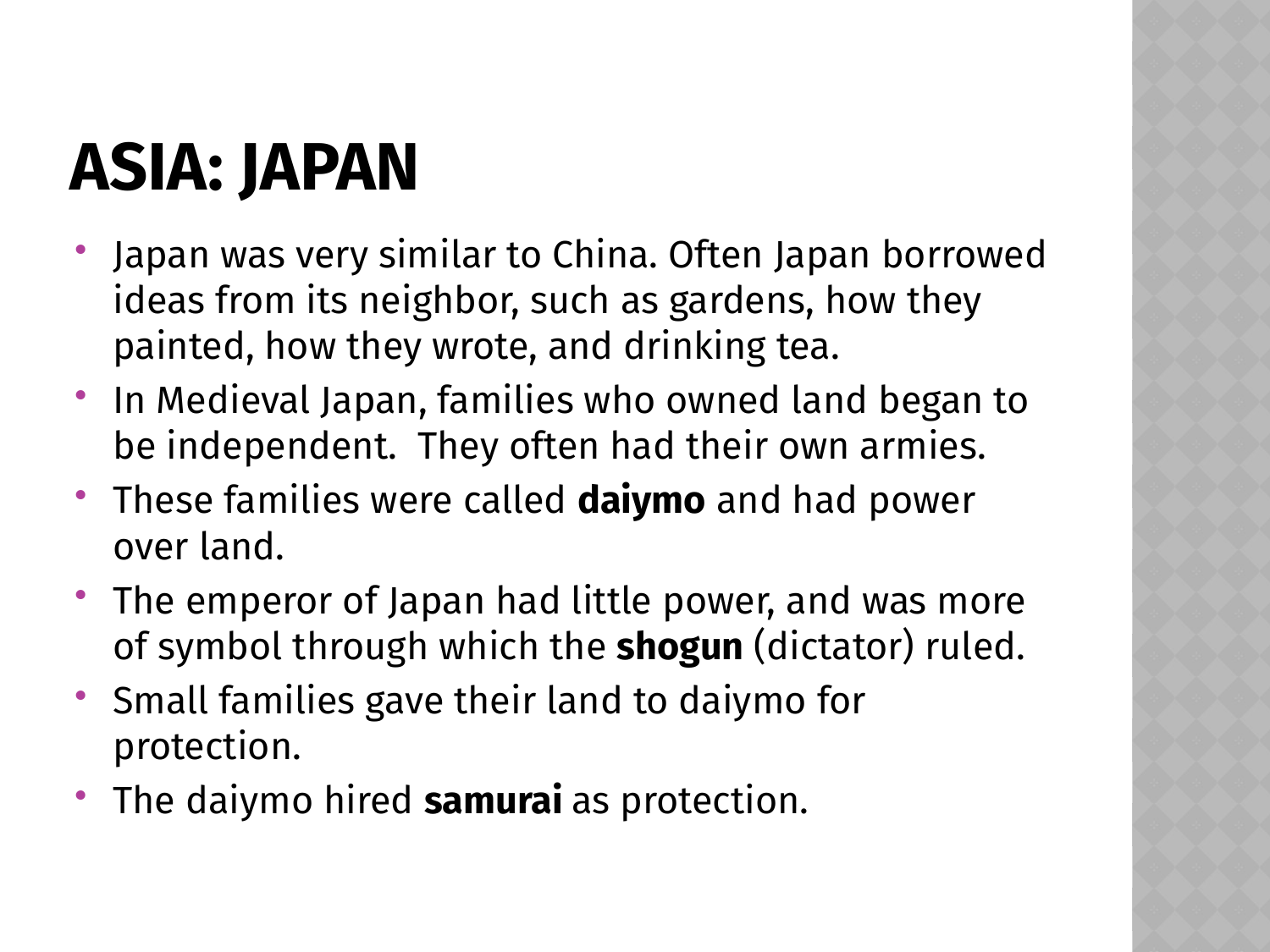

# ASIA: japan
Japan was very similar to China. Often Japan borrowed ideas from its neighbor, such as gardens, how they painted, how they wrote, and drinking tea.
In Medieval Japan, families who owned land began to be independent.  They often had their own armies.
These families were called daiymo and had power over land.
The emperor of Japan had little power, and was more of symbol through which the shogun (dictator) ruled.
Small families gave their land to daiymo for protection.
The daiymo hired samurai as protection.